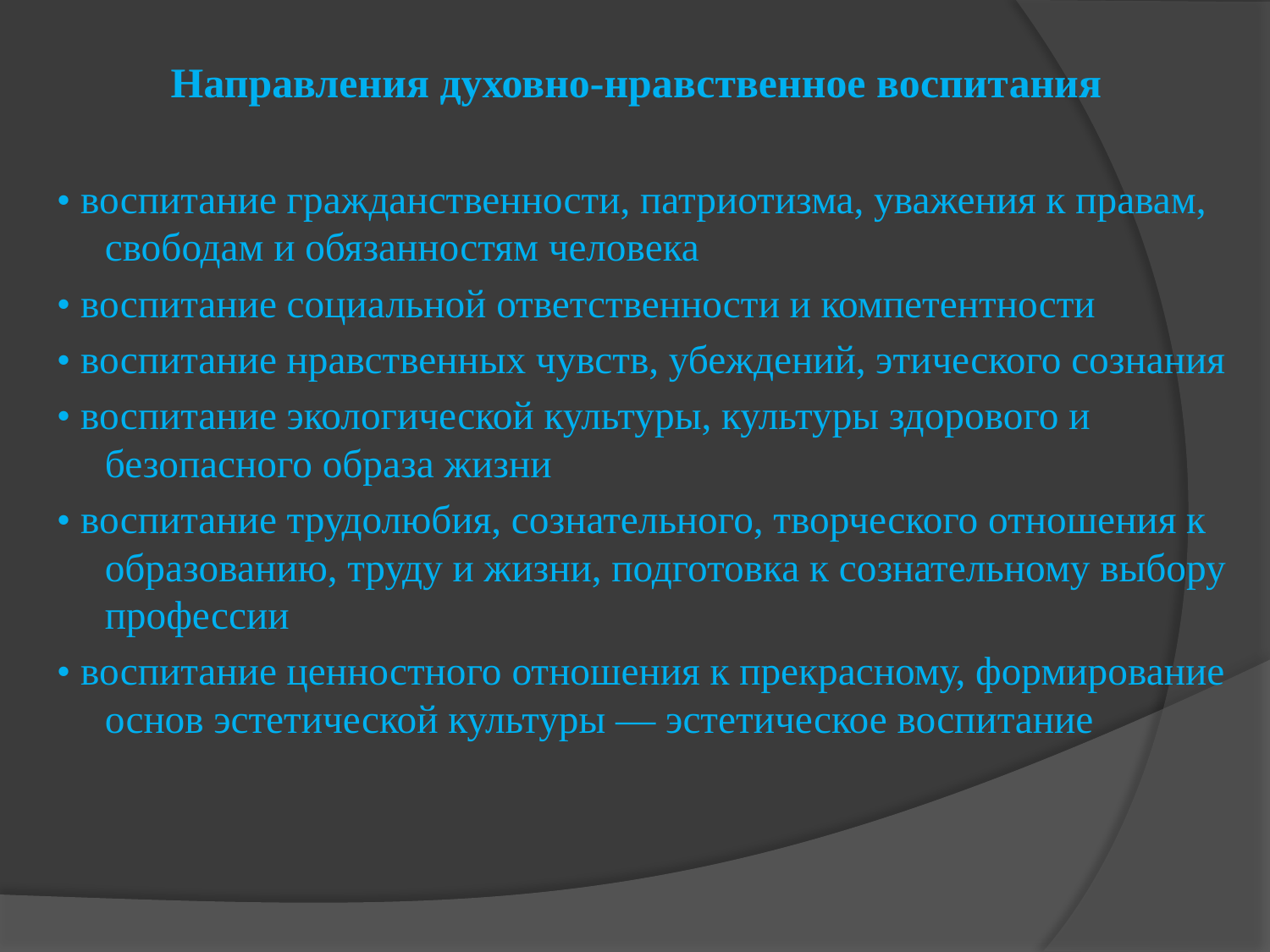

#
Направления духовно-нравственное воспитания

• воспитание гражданственности, патриотизма, уважения к правам, свободам и обязанностям человека
• воспитание социальной ответственности и компетентности
• воспитание нравственных чувств, убеждений, этического сознания
• воспитание экологической культуры, культуры здорового и безопасного образа жизни
• воспитание трудолюбия, сознательного, творческого отношения к образованию, труду и жизни, подготовка к сознательному выбору профессии
• воспитание ценностного отношения к прекрасному, формирование основ эстетической культуры — эстетическое воспитание